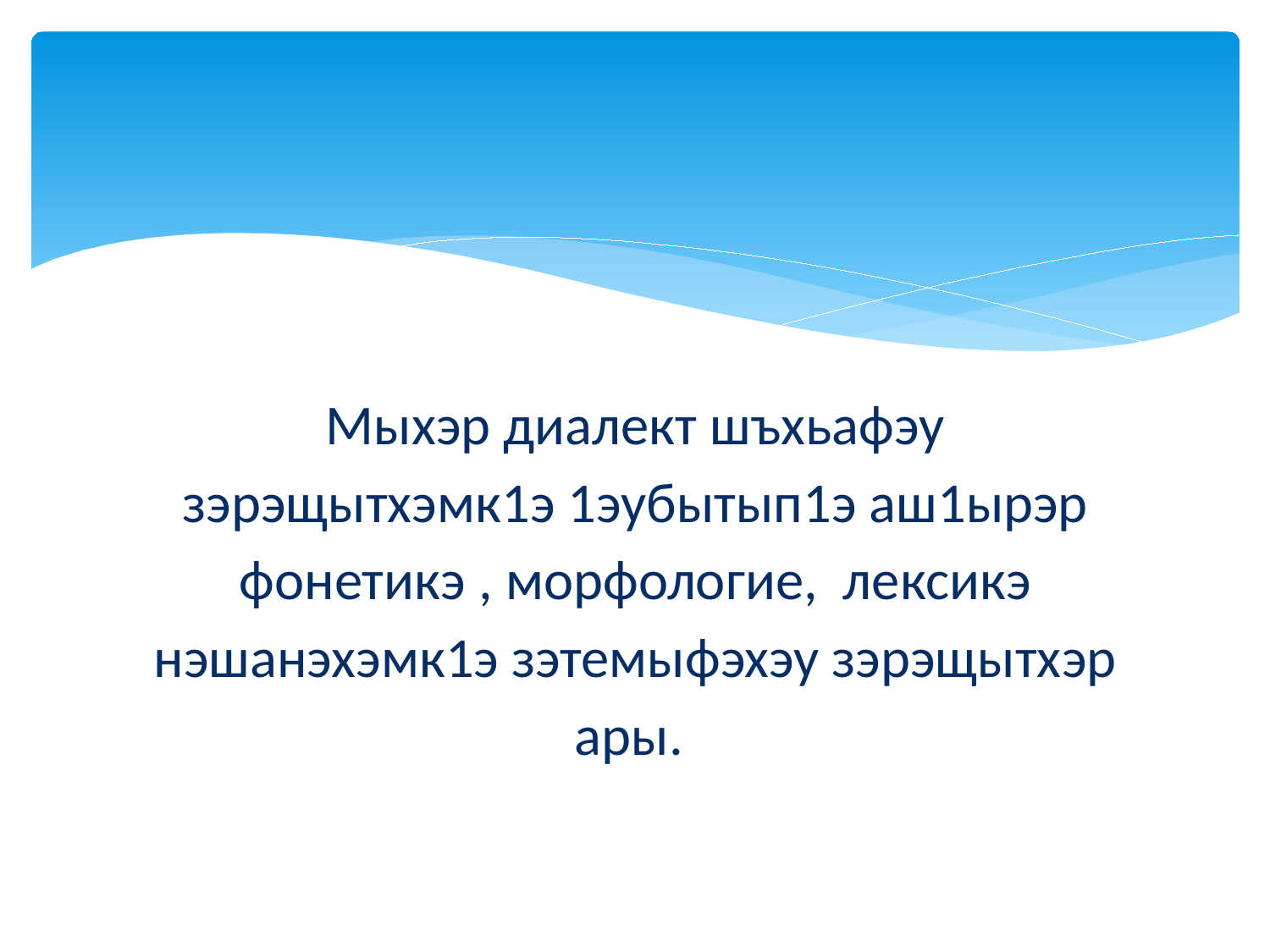

Мыхэр диалект шъхьафэу зэрэщытхэмк1э 1эубытып1э аш1ырэр фонетикэ , морфологие,  лексикэ нэшанэхэмк1э зэтемыфэхэу зэрэщытхэр ары.